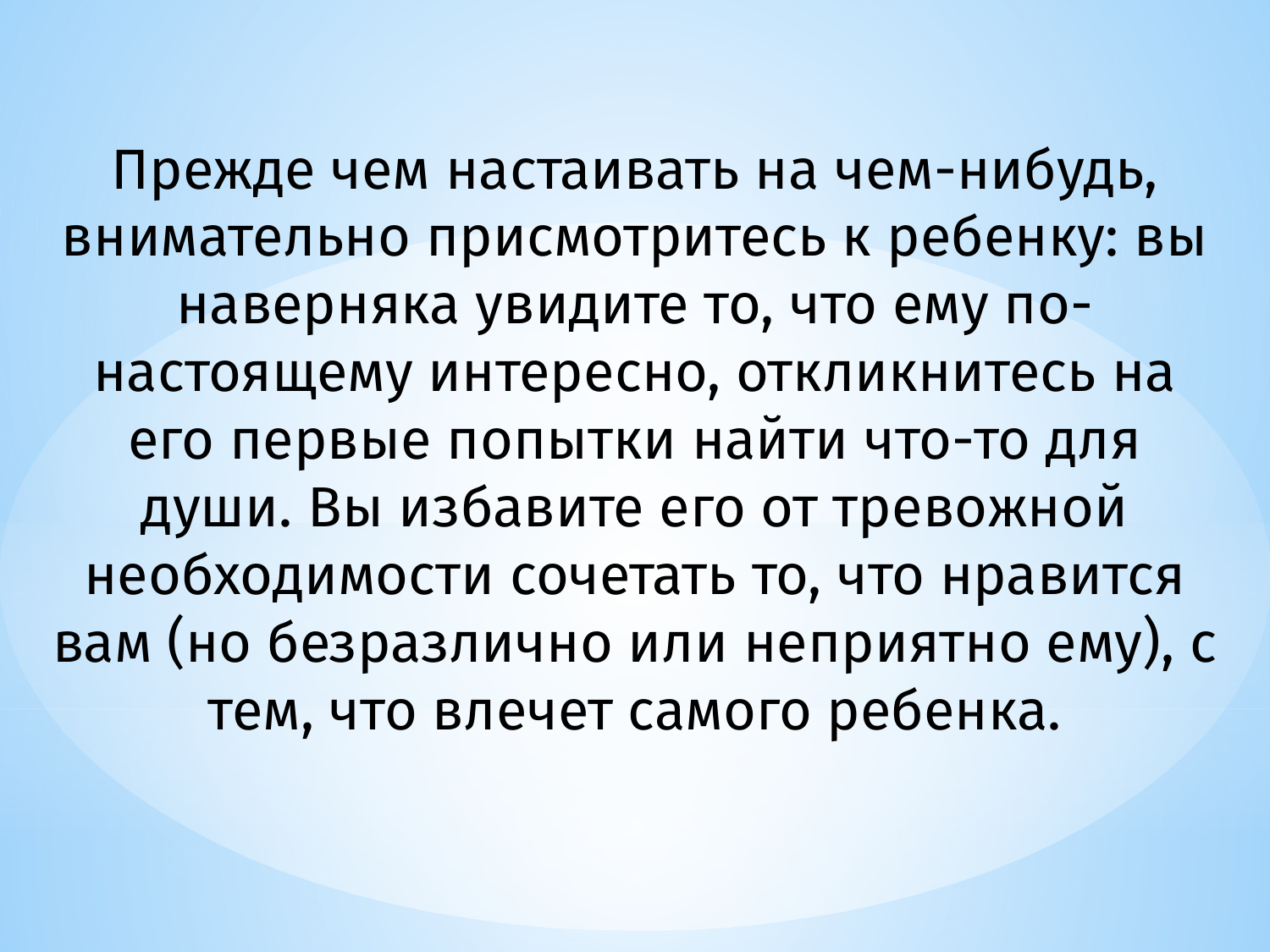

Прежде чем настаивать на чем-нибудь, внимательно присмотритесь к ребенку: вы наверняка увидите то, что ему по-настоящему интересно, откликнитесь на его первые попытки найти что-то для души. Вы избавите его от тревожной необходимости сочетать то, что нравится вам (но безразлично или неприятно ему), с тем, что влечет самого ребенка.